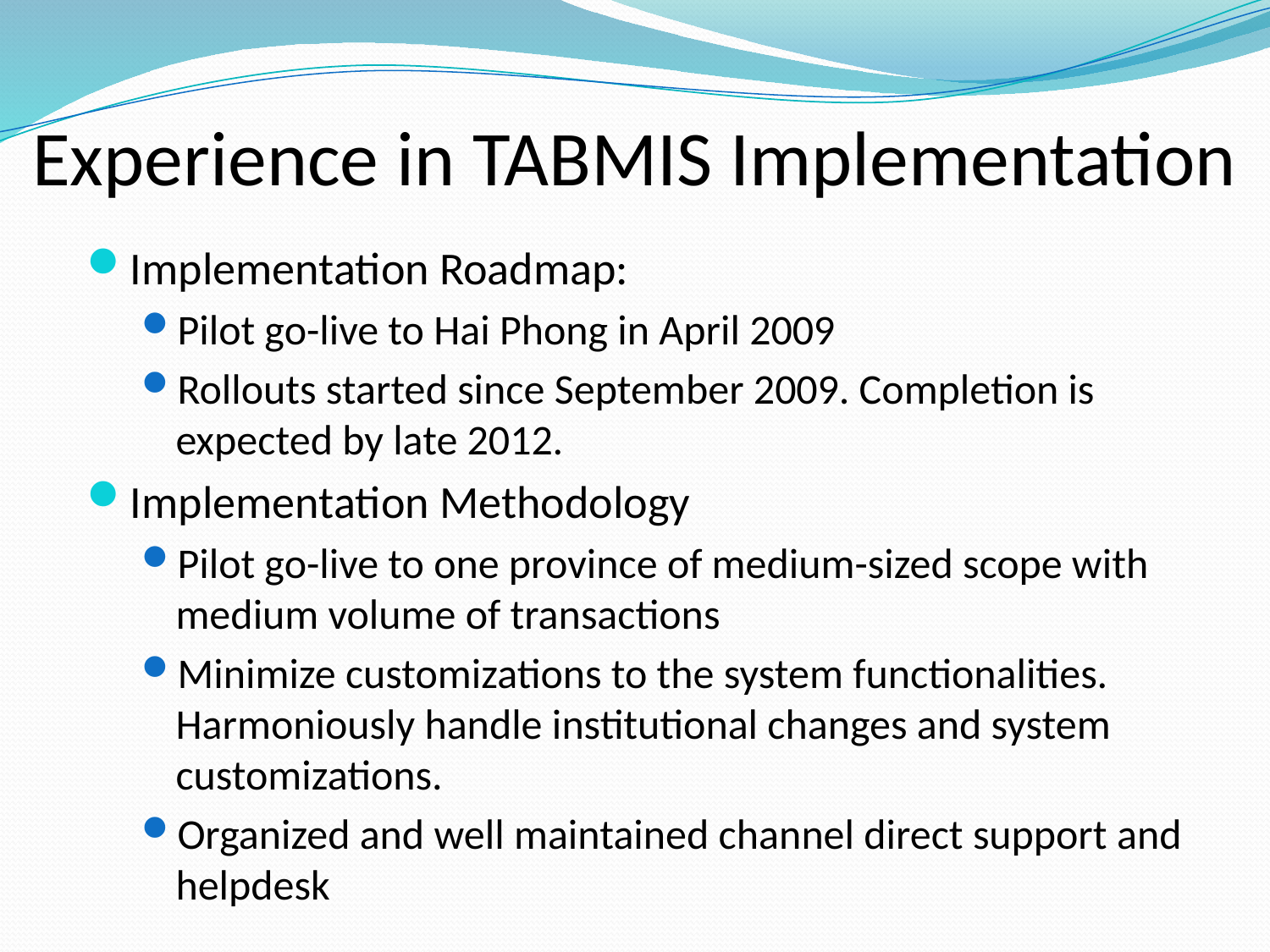

# Experience in TABMIS Implementation
Implementation Roadmap:
Pilot go-live to Hai Phong in April 2009
Rollouts started since September 2009. Completion is expected by late 2012.
Implementation Methodology
Pilot go-live to one province of medium-sized scope with medium volume of transactions
Minimize customizations to the system functionalities. Harmoniously handle institutional changes and system customizations.
Organized and well maintained channel direct support and helpdesk